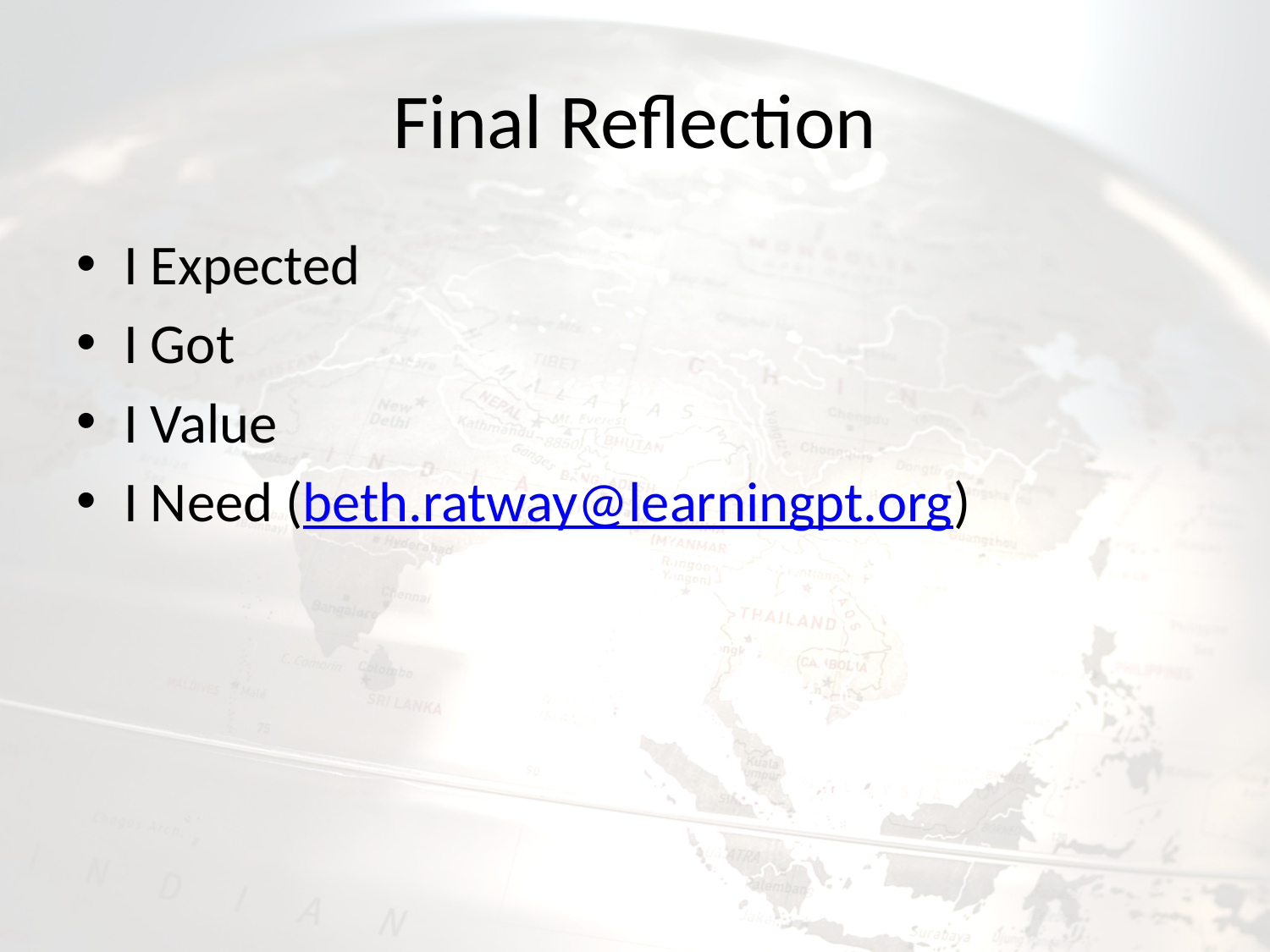

# Final Reflection
I Expected
I Got
I Value
I Need (beth.ratway@learningpt.org)